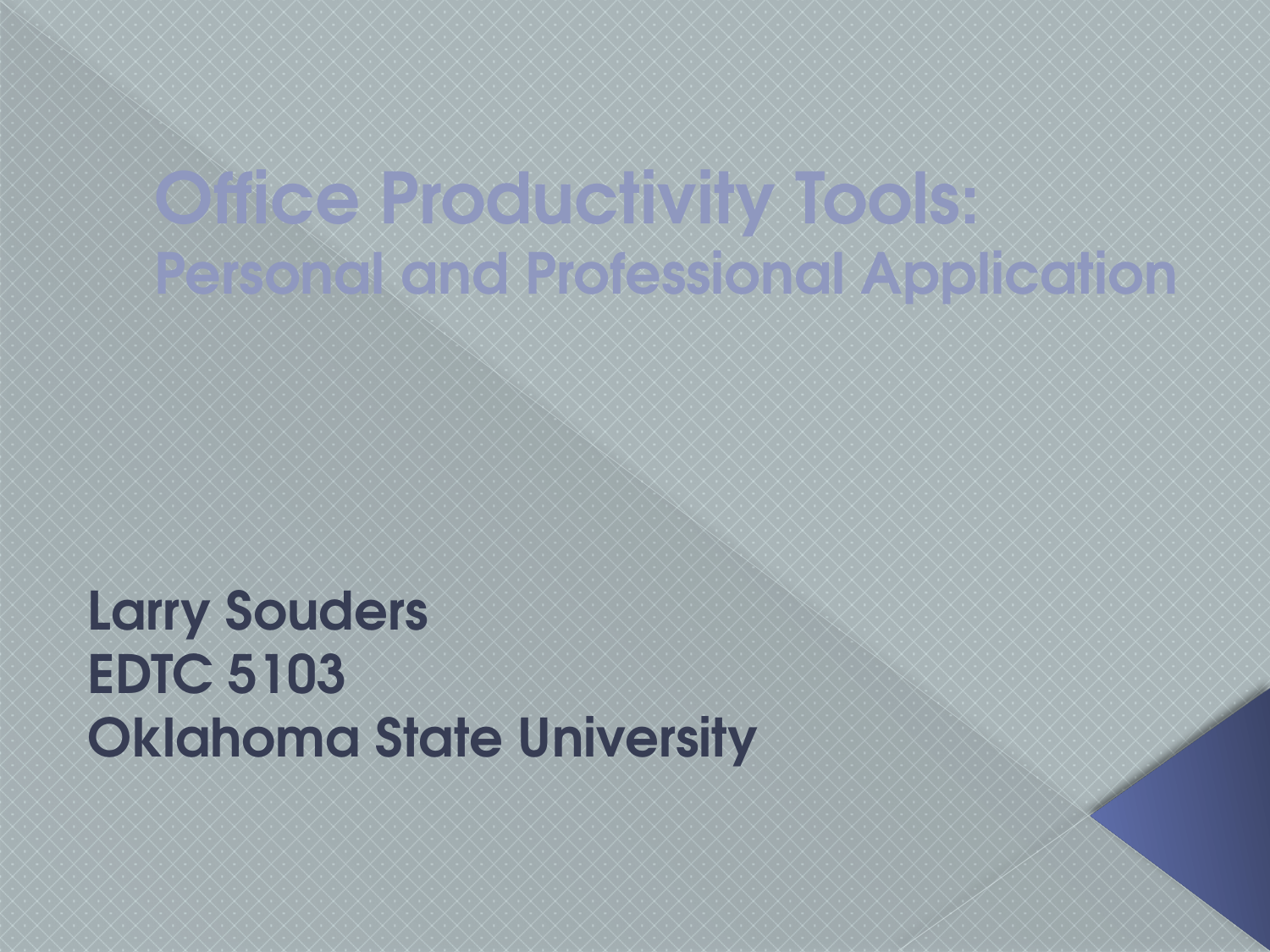

# Office Productivity Tools: Personal and Professional Application

Larry Souders
EDTC 5103
Oklahoma State University